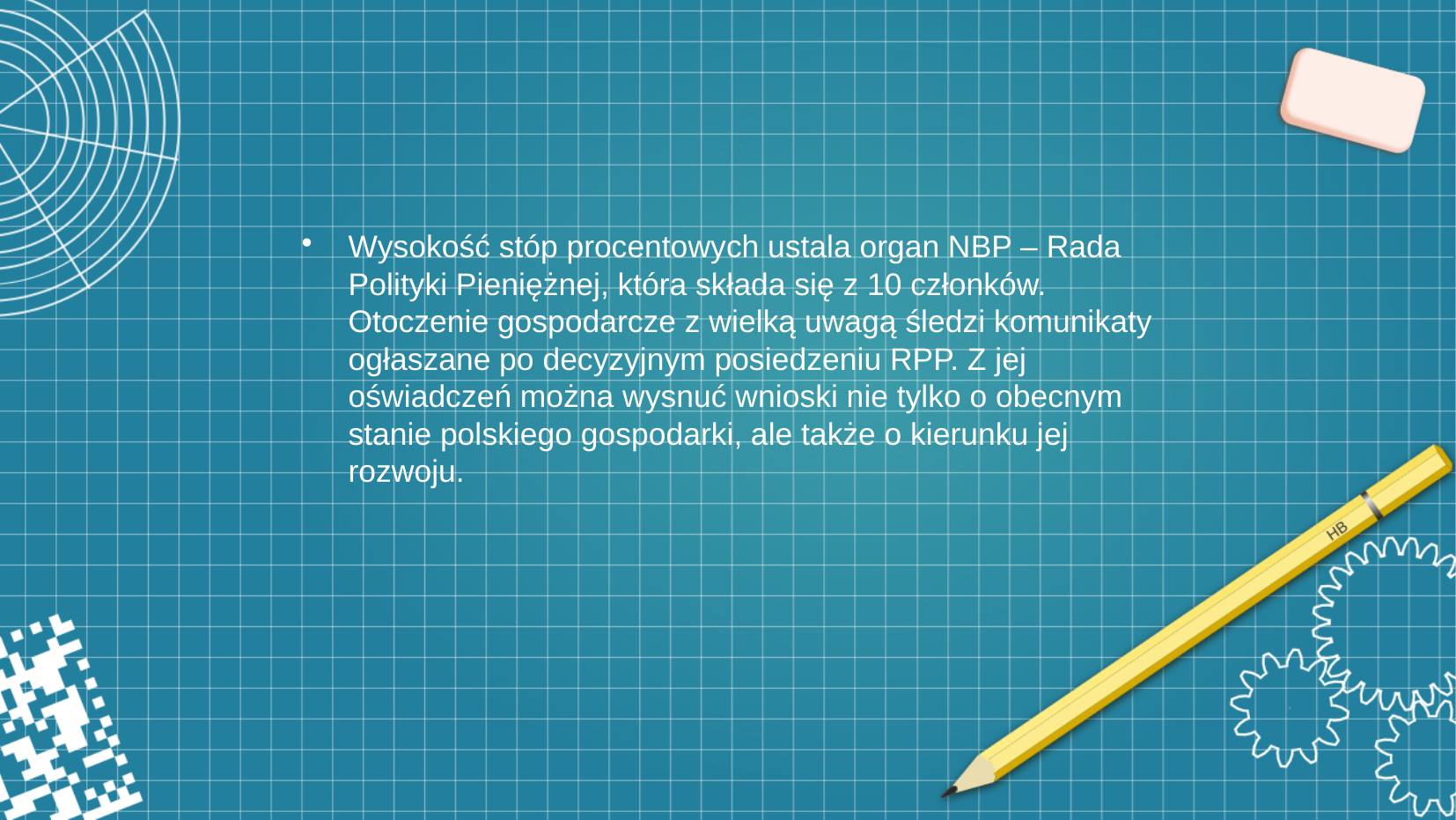

# Wysokość stóp procentowych ustala organ NBP – Rada Polityki Pieniężnej, która składa się z 10 członków. Otoczenie gospodarcze z wielką uwagą śledzi komunikaty ogłaszane po decyzyjnym posiedzeniu RPP. Z jej oświadczeń można wysnuć wnioski nie tylko o obecnym stanie polskiego gospodarki, ale także o kierunku jej rozwoju.